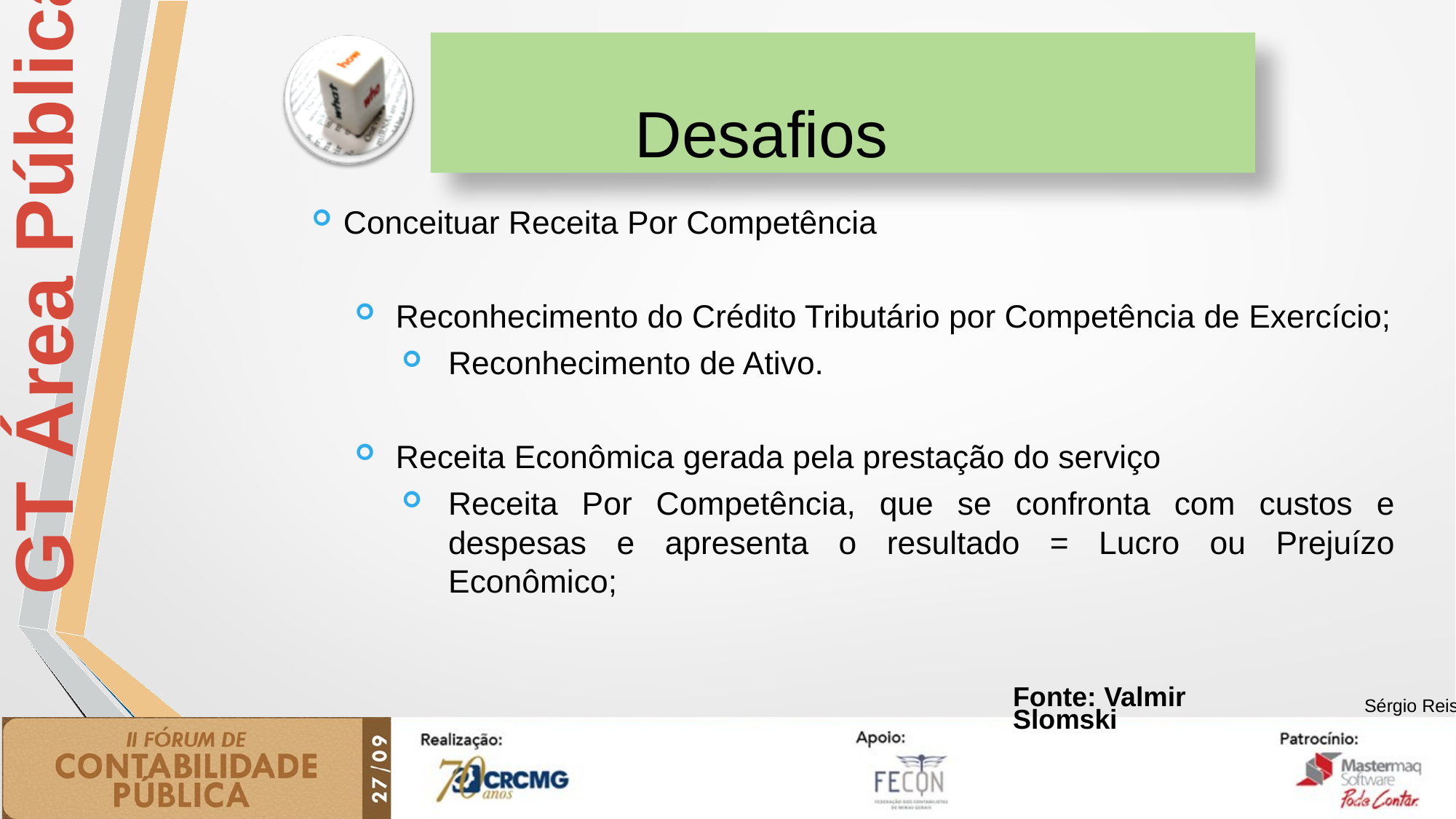

Desafios

Conceituar Receita Por Competência

Reconhecimento do Crédito Tributário por Competência de Exercício;
Reconhecimento de Ativo.

Receita Econômica gerada pela prestação do serviço
Receita Por Competência, que se confronta com custos e despesas e apresenta o resultado = Lucro ou Prejuízo Econômico;
Fonte: Valmir Slomski